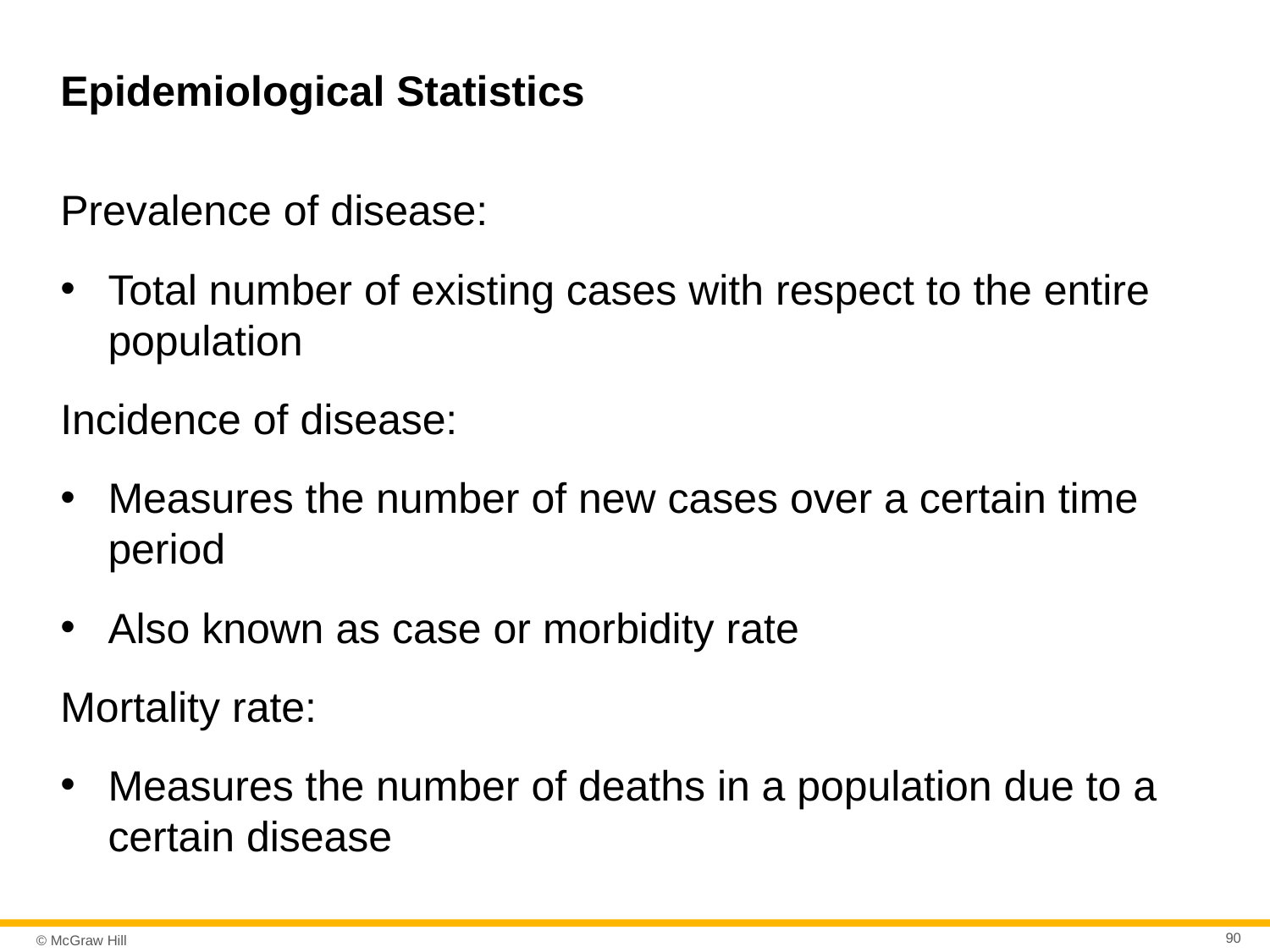

# Epidemiological Statistics
Prevalence of disease:
Total number of existing cases with respect to the entire population
Incidence of disease:
Measures the number of new cases over a certain time period
Also known as case or morbidity rate
Mortality rate:
Measures the number of deaths in a population due to a certain disease